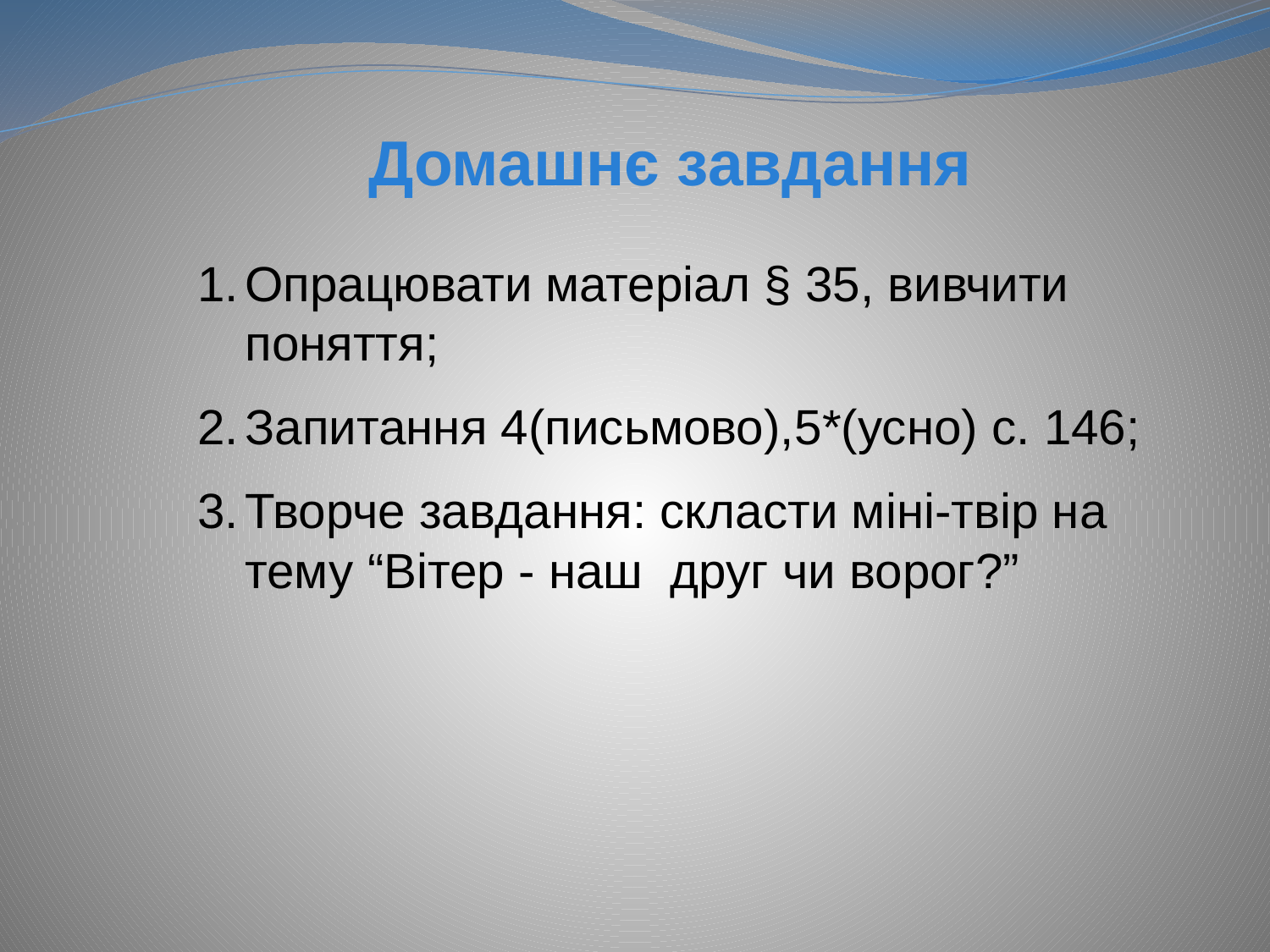

Домашнє завдання
Опрацювати матеріал § 35, вивчити поняття;
Запитання 4(письмово),5*(усно) с. 146;
Творче завдання: скласти міні-твір на тему “Вітер - наш  друг чи ворог?”